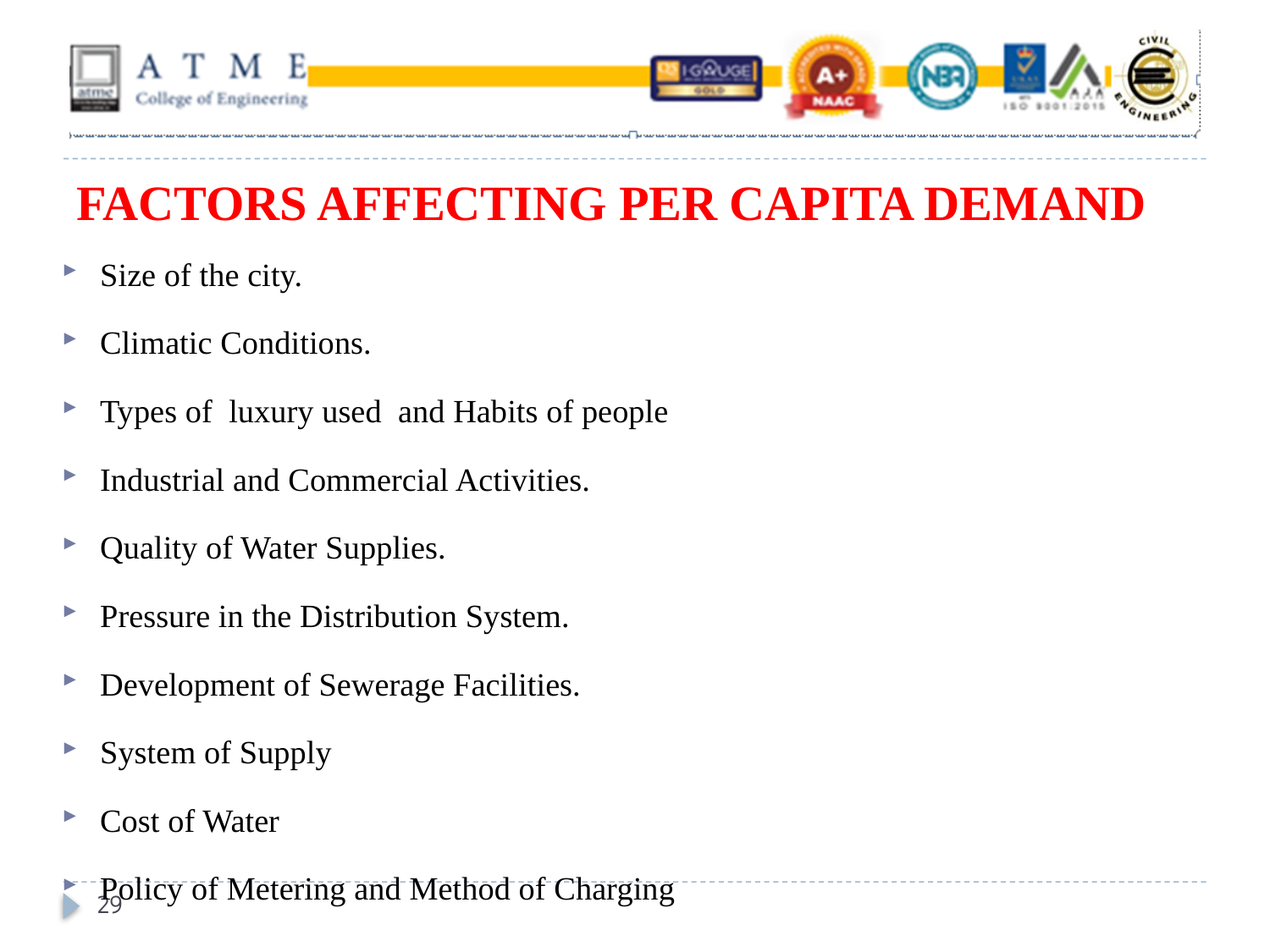

# FACTORS AFFECTING PER CAPITA DEMAND
Size of the city.
Climatic Conditions.
Types of  luxury used  and Habits of people
Industrial and Commercial Activities.
Quality of Water Supplies.
Pressure in the Distribution System.
Development of Sewerage Facilities.
System of Supply
Cost of Water
Policy of Metering and Method of Charging

29